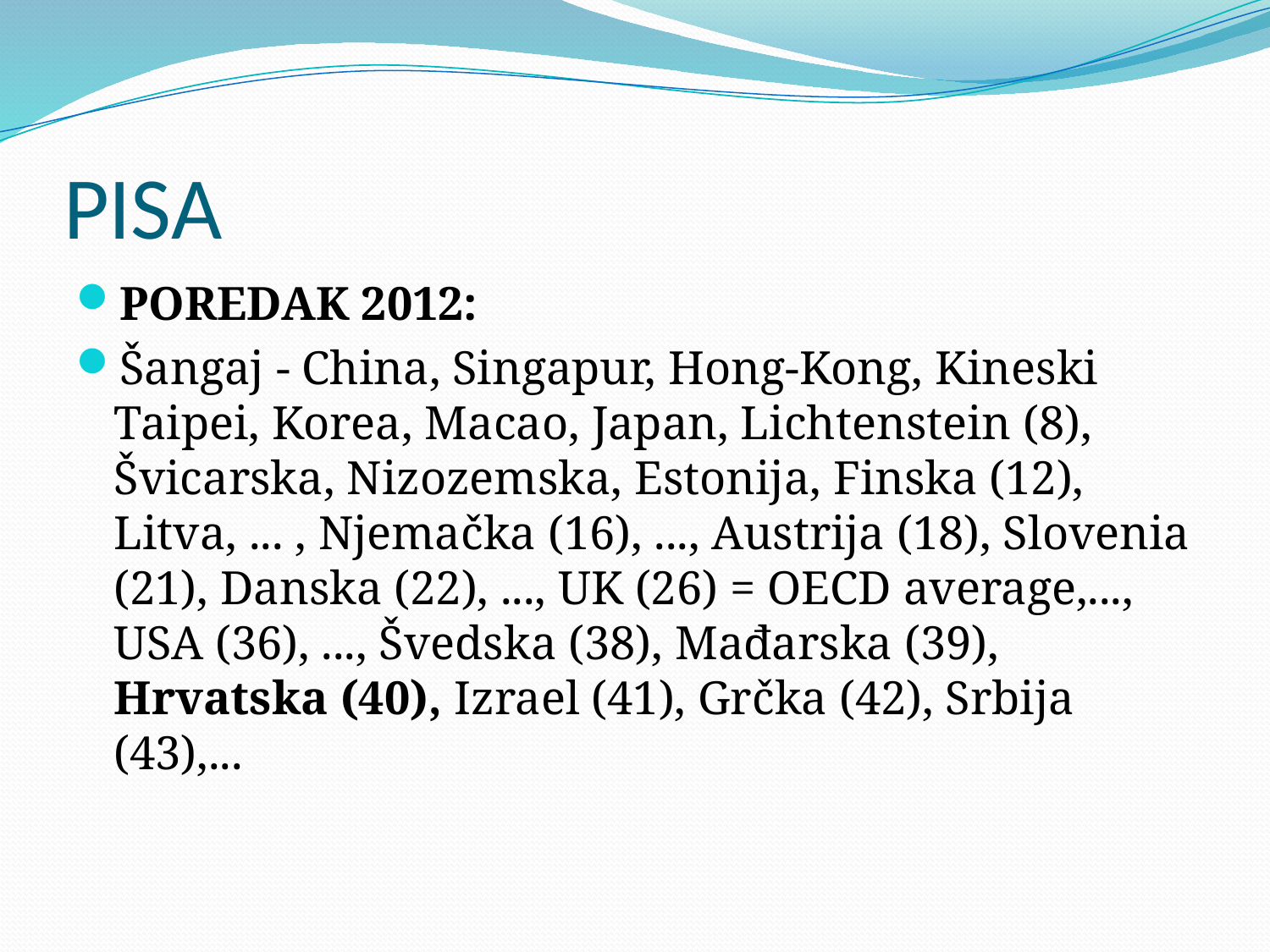

# PISA
POREDAK 2012:
Šangaj - China, Singapur, Hong-Kong, Kineski Taipei, Korea, Macao, Japan, Lichtenstein (8), Švicarska, Nizozemska, Estonija, Finska (12), Litva, ... , Njemačka (16), ..., Austrija (18), Slovenia (21), Danska (22), ..., UK (26) = OECD average,..., USA (36), ..., Švedska (38), Mađarska (39), Hrvatska (40), Izrael (41), Grčka (42), Srbija (43),...